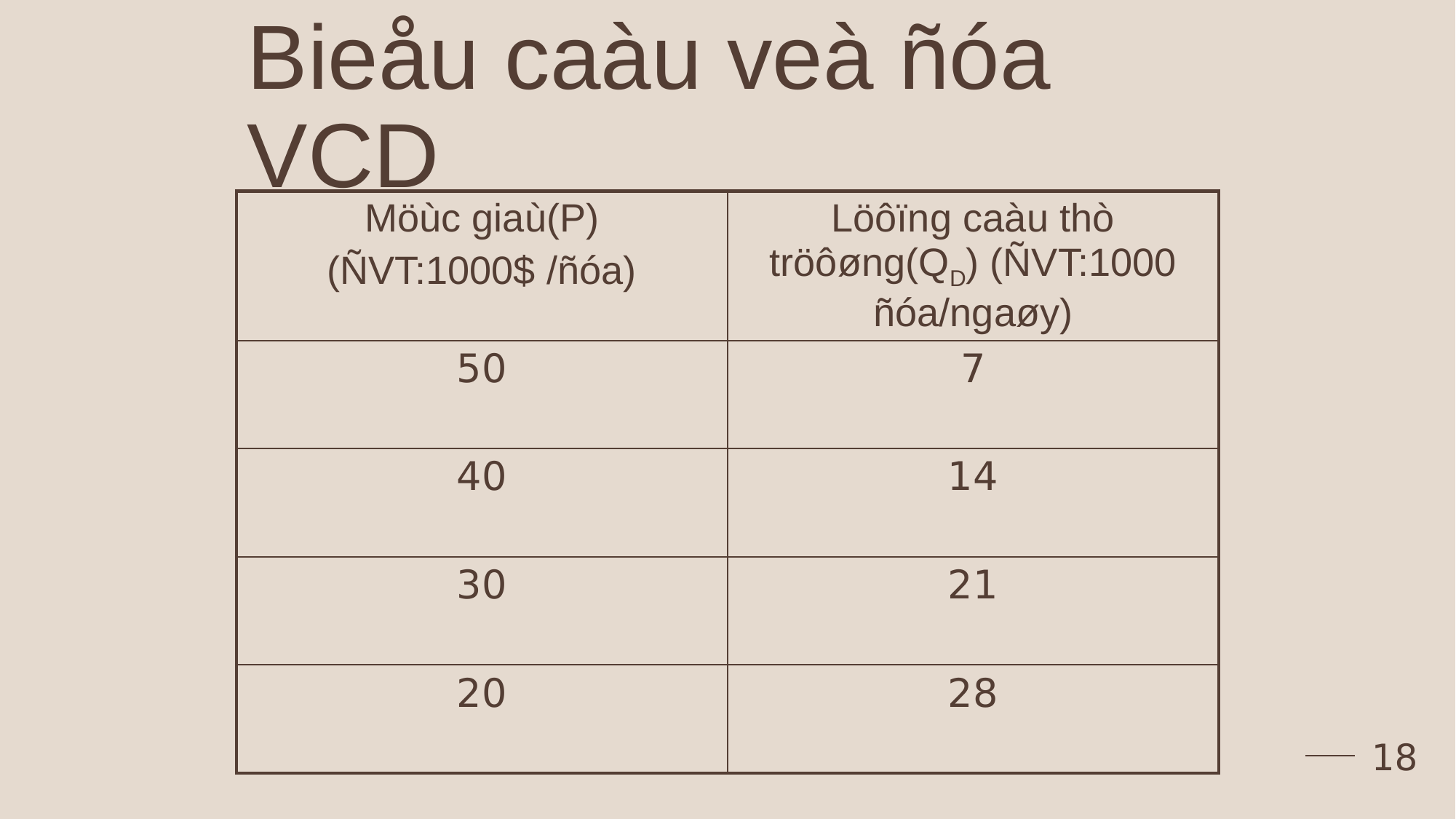

# Bieåu caàu veà ñóa VCD
| Möùc giaù(P) (ÑVT:1000$ /ñóa) | Löôïng caàu thò tröôøng(QD) (ÑVT:1000 ñóa/ngaøy) |
| --- | --- |
| 50 | 7 |
| 40 | 14 |
| 30 | 21 |
| 20 | 28 |
18